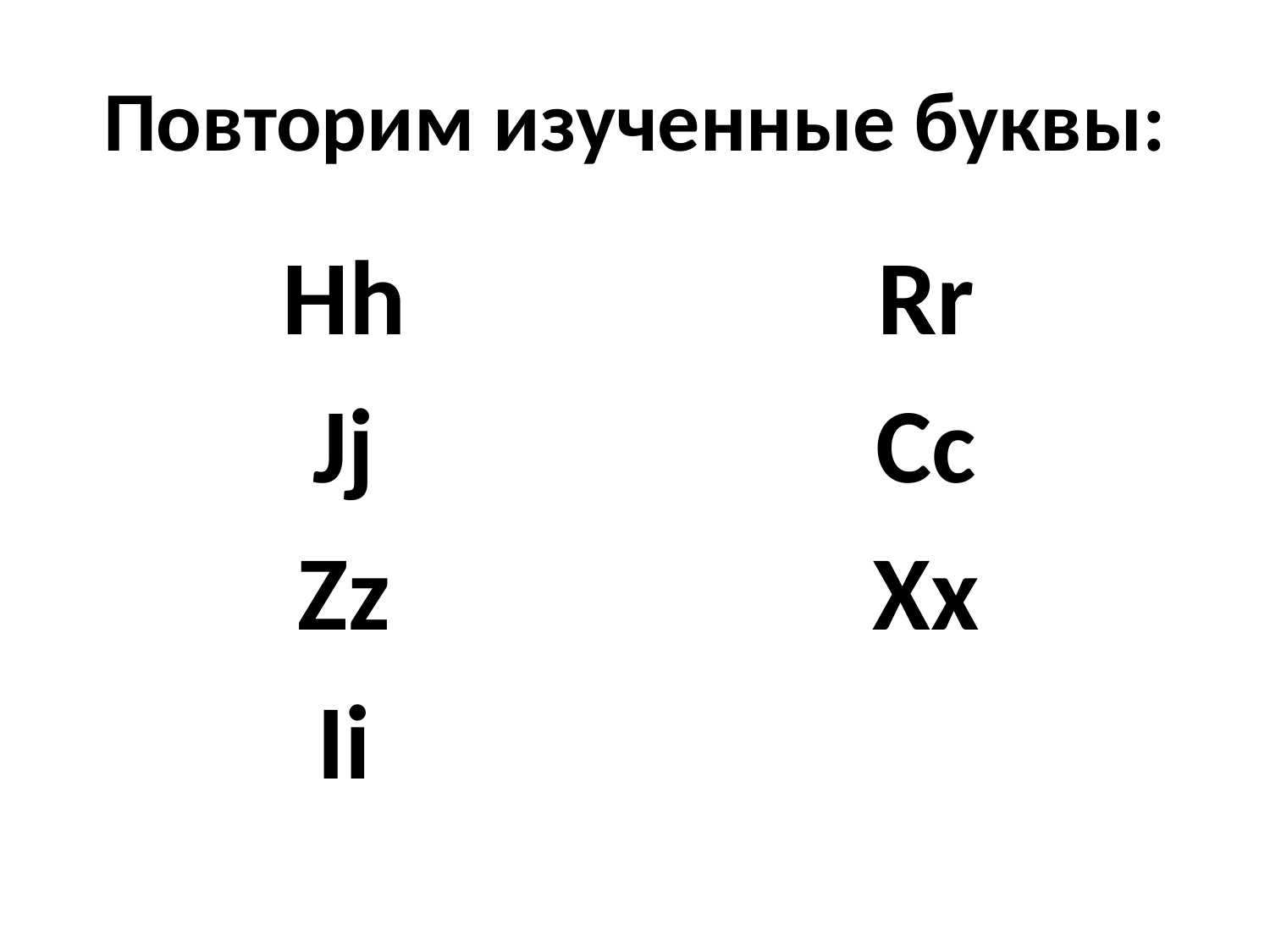

# Повторим изученные буквы:
Hh
Jj
Zz
Ii

Rr
Cc
Xx